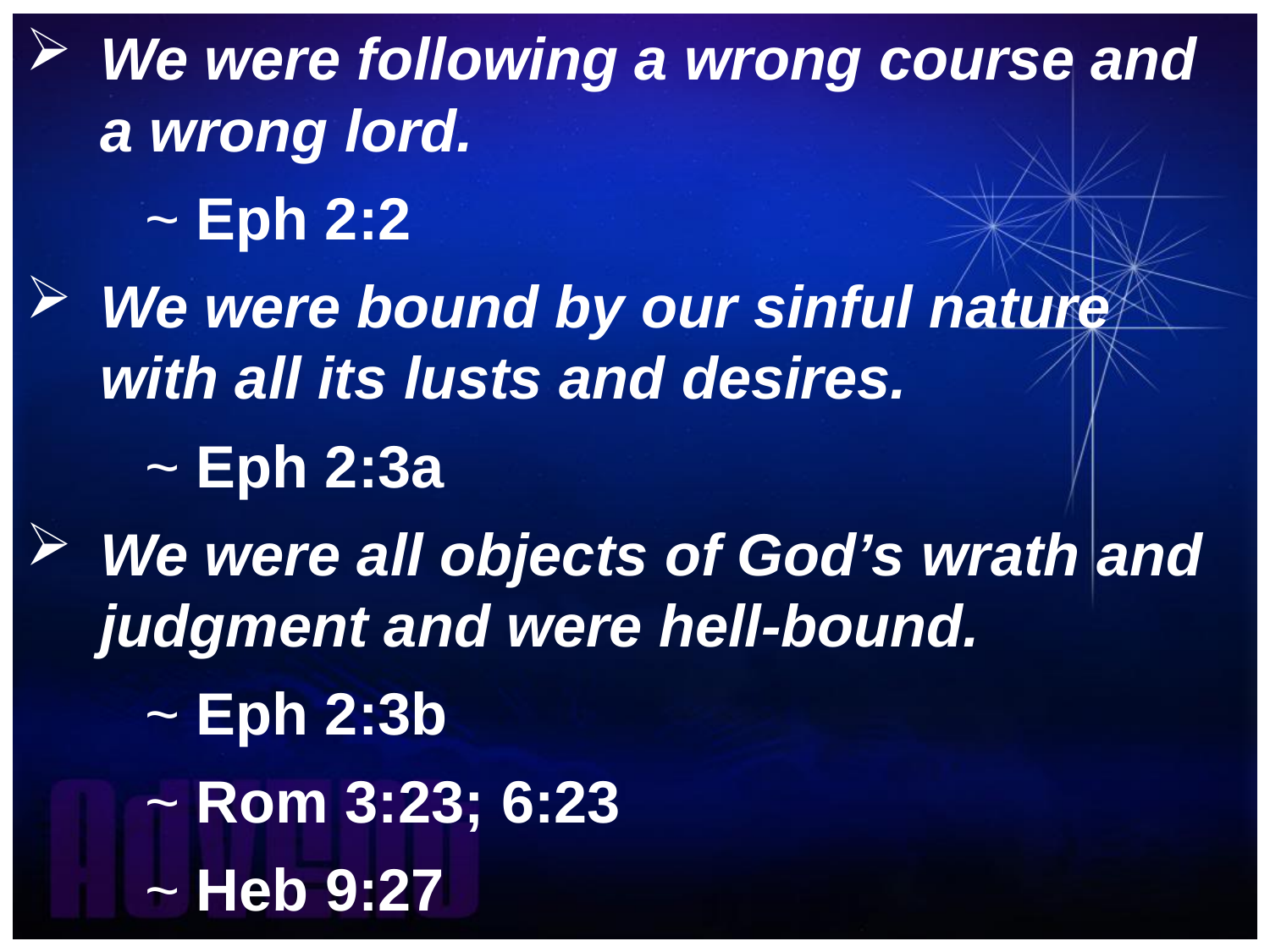

We were following a wrong course and a wrong lord.
	~ Eph 2:2
We were bound by our sinful nature with all its lusts and desires.
	~ Eph 2:3a
We were all objects of God’s wrath and judgment and were hell-bound.
	~ Eph 2:3b
	~ Rom 3:23; 6:23
	~ Heb 9:27